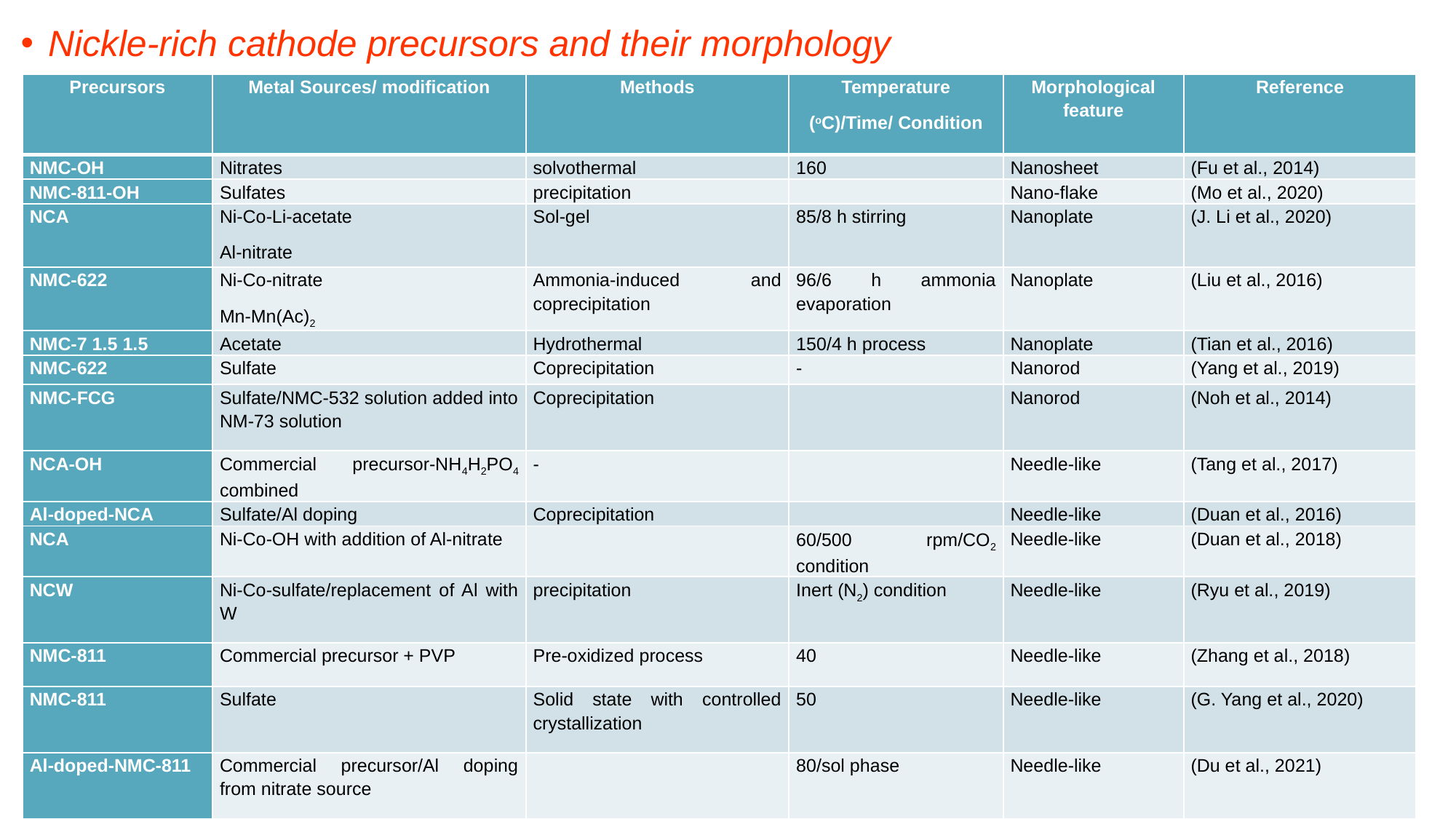

Nickle-rich cathode precursors and their morphology
| Precursors | Metal Sources/ modification | Methods | Temperature (oC)/Time/ Condition | Morphological feature | Reference |
| --- | --- | --- | --- | --- | --- |
| NMC-OH | Nitrates | solvothermal | 160 | Nanosheet | (Fu et al., 2014) |
| NMC-811-OH | Sulfates | precipitation |  | Nano-flake | (Mo et al., 2020) |
| NCA | Ni-Co-Li-acetate Al-nitrate | Sol-gel | 85/8 h stirring | Nanoplate | (J. Li et al., 2020) |
| NMC-622 | Ni-Co-nitrate Mn-Mn(Ac)2 | Ammonia-induced and coprecipitation | 96/6 h ammonia evaporation | Nanoplate | (Liu et al., 2016) |
| NMC-7 1.5 1.5 | Acetate | Hydrothermal | 150/4 h process | Nanoplate | (Tian et al., 2016) |
| NMC-622 | Sulfate | Coprecipitation | - | Nanorod | (Yang et al., 2019) |
| NMC-FCG | Sulfate/NMC-532 solution added into NM-73 solution | Coprecipitation |  | Nanorod | (Noh et al., 2014) |
| NCA-OH | Commercial precursor-NH4H2PO4 combined | - |  | Needle-like | (Tang et al., 2017) |
| Al-doped-NCA | Sulfate/Al doping | Coprecipitation |  | Needle-like | (Duan et al., 2016) |
| NCA | Ni-Co-OH with addition of Al-nitrate |  | 60/500 rpm/CO2 condition | Needle-like | (Duan et al., 2018) |
| NCW | Ni-Co-sulfate/replacement of Al with W | precipitation | Inert (N2) condition | Needle-like | (Ryu et al., 2019) |
| NMC-811 | Commercial precursor + PVP | Pre-oxidized process | 40 | Needle-like | (Zhang et al., 2018) |
| NMC-811 | Sulfate | Solid state with controlled crystallization | 50 | Needle-like | (G. Yang et al., 2020) |
| Al-doped-NMC-811 | Commercial precursor/Al doping from nitrate source |  | 80/sol phase | Needle-like | (Du et al., 2021) |